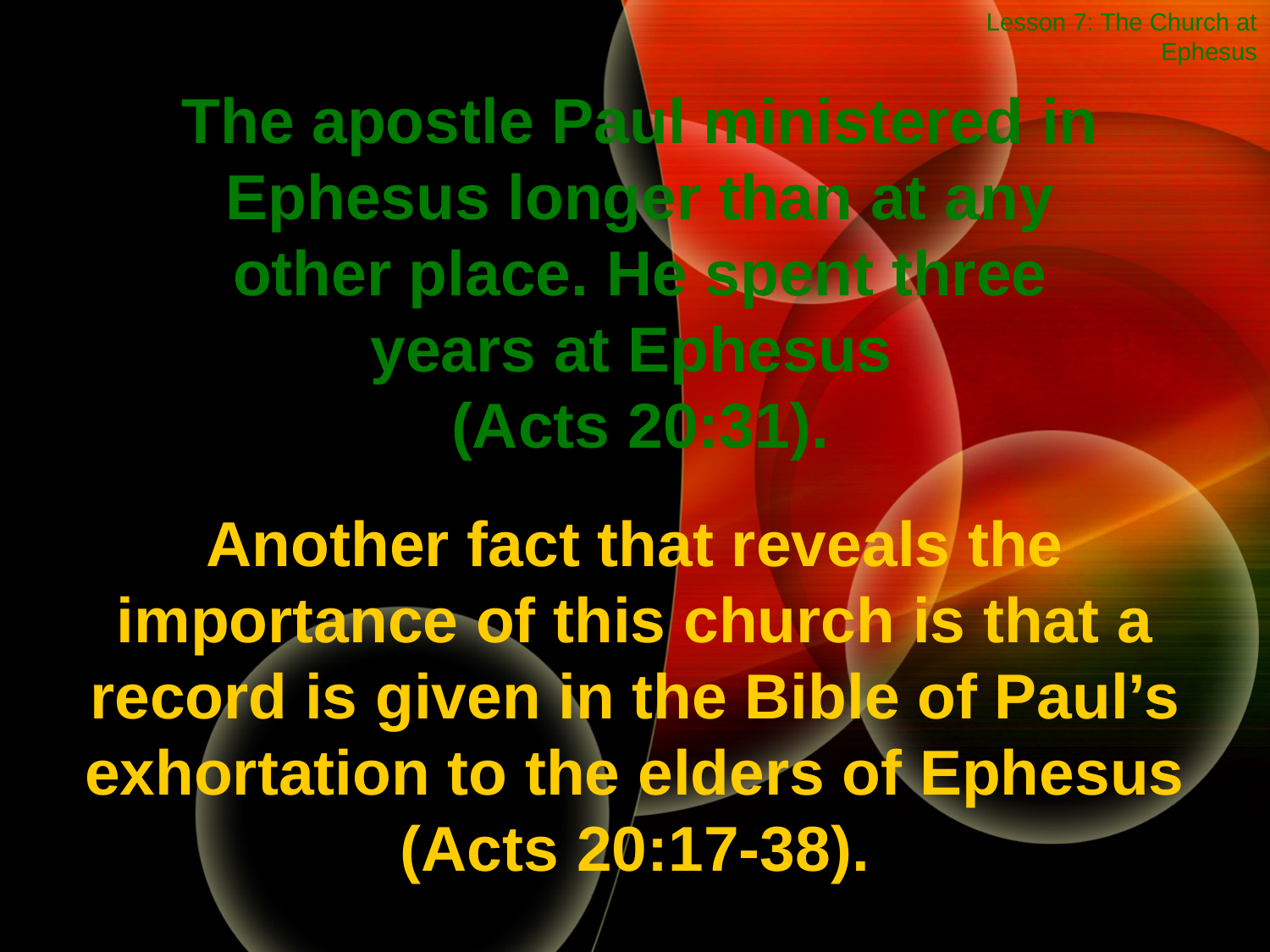

Lesson 7: The Church at Ephesus
The apostle Paul ministered in Ephesus longer than at any other place. He spent three years at Ephesus
(Acts 20:31).
Another fact that reveals the importance of this church is that a record is given in the Bible of Paul’s exhortation to the elders of Ephesus (Acts 20:17-38).